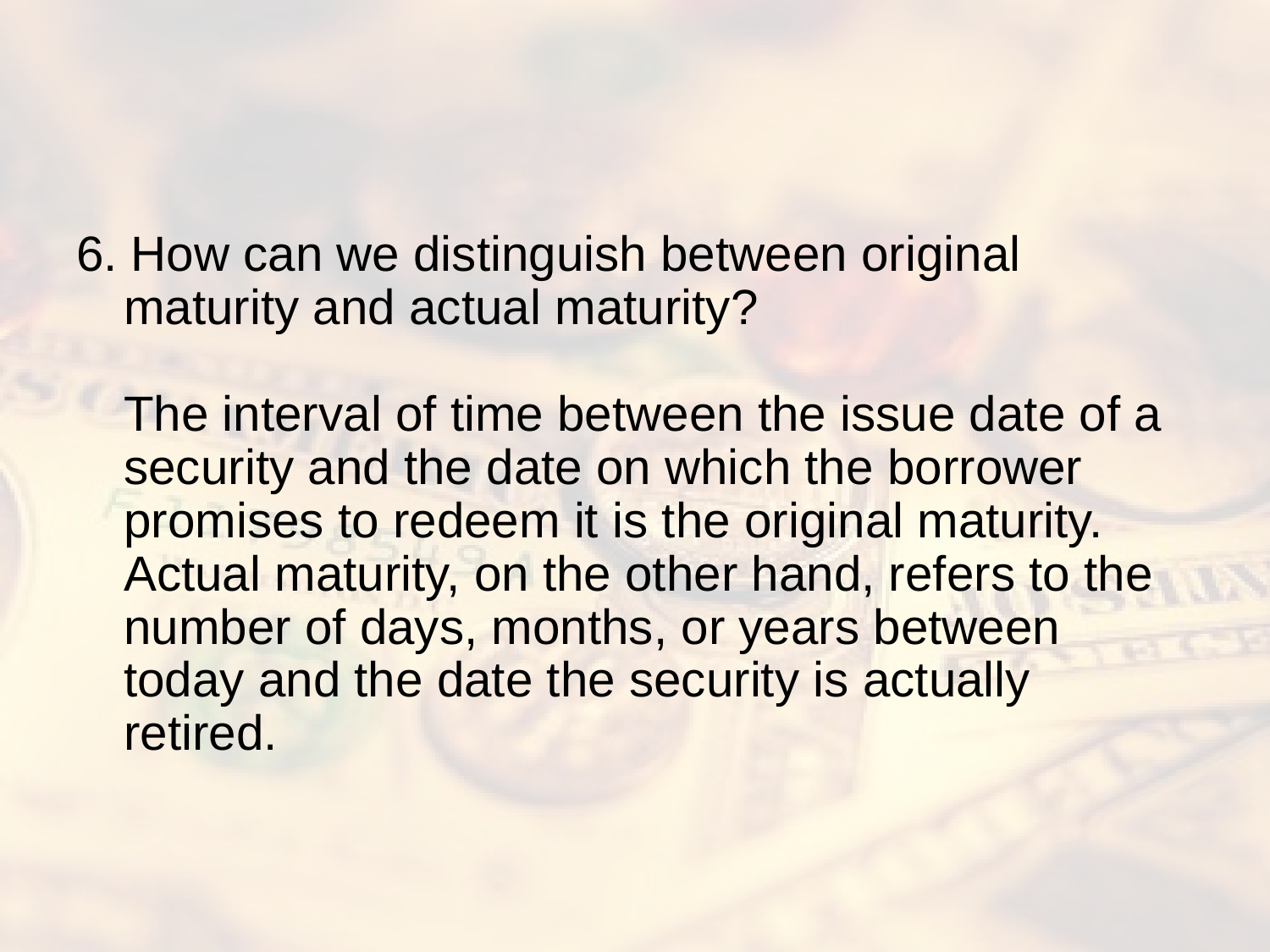

#
6. How can we distinguish between original maturity and actual maturity?
The interval of time between the issue date of a security and the date on which the borrower promises to redeem it is the original maturity. Actual maturity, on the other hand, refers to the number of days, months, or years between today and the date the security is actually retired.